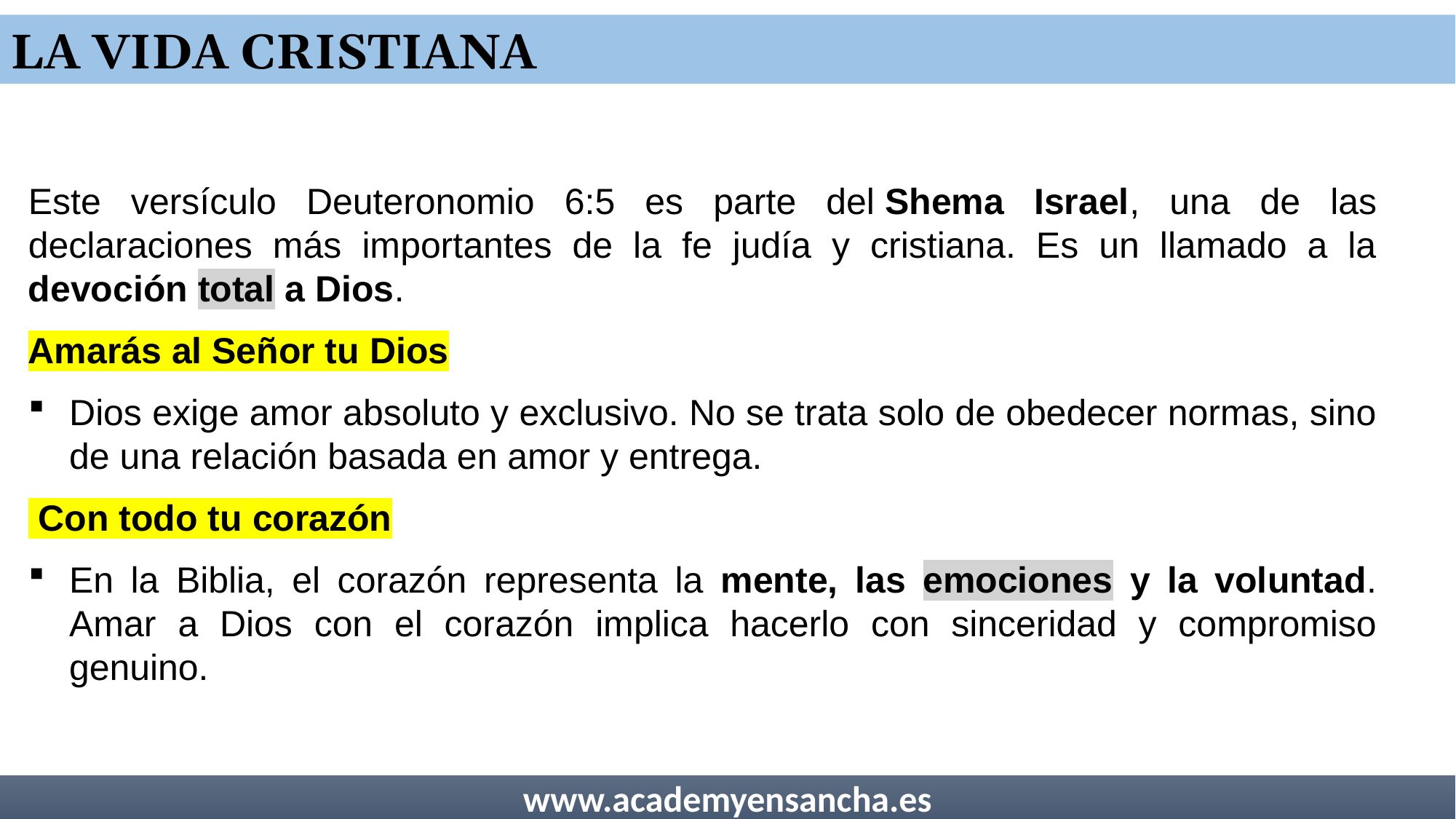

LA VIDA CRISTIANA
Este versículo Deuteronomio 6:5 es parte del Shema Israel, una de las declaraciones más importantes de la fe judía y cristiana. Es un llamado a la devoción total a Dios.
Amarás al Señor tu Dios
Dios exige amor absoluto y exclusivo. No se trata solo de obedecer normas, sino de una relación basada en amor y entrega.
 Con todo tu corazón
En la Biblia, el corazón representa la mente, las emociones y la voluntad. Amar a Dios con el corazón implica hacerlo con sinceridad y compromiso genuino.